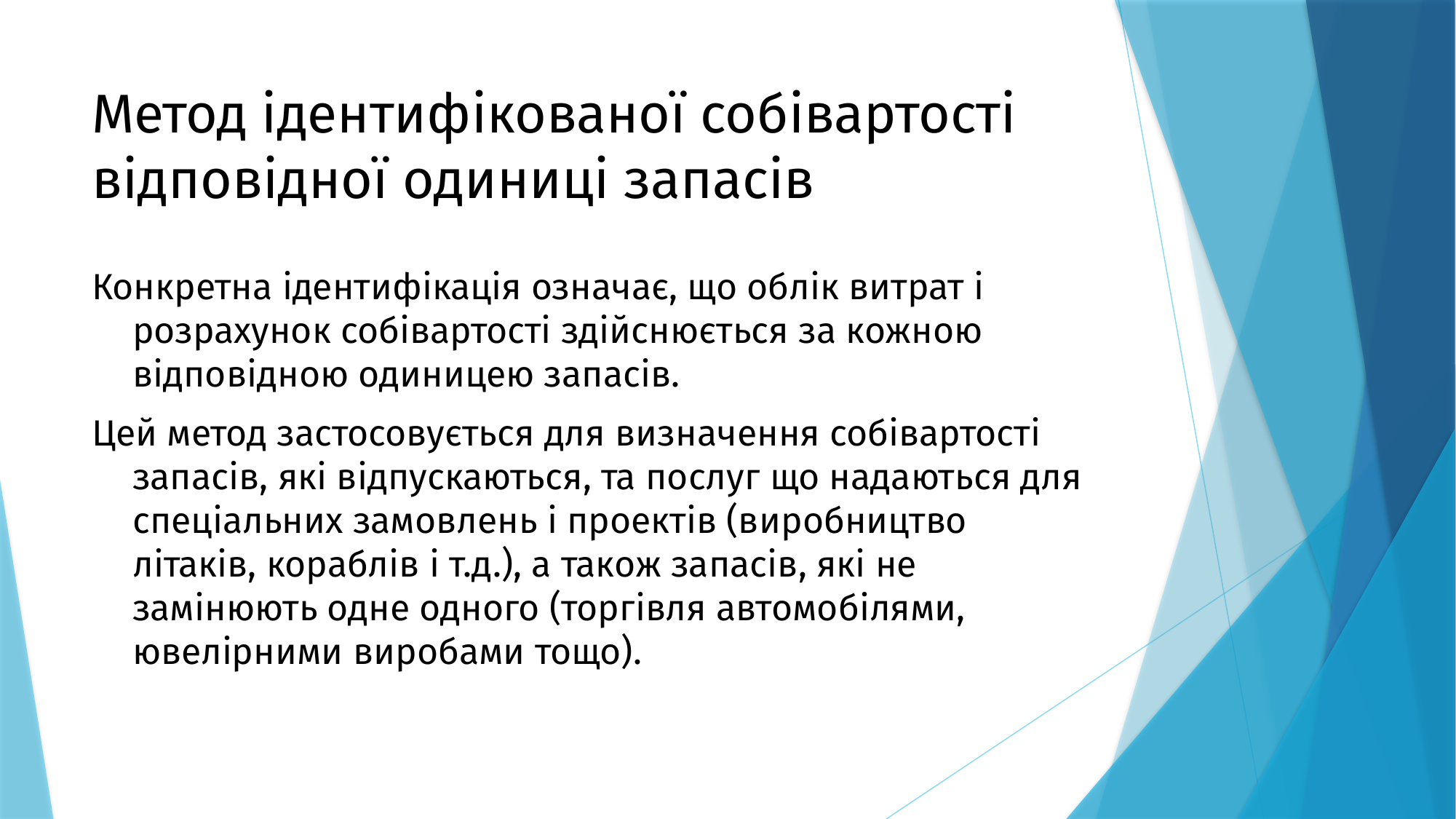

# Метод ідентифікованої собівартості відповідної одиниці запасів
Конкретна iдентифiкацiя означає, що облiк витрат i розрахунок собiвартостi здiйснюється за кожною відповiдною одиницею запасiв.
Цей метод застосовується для визначення собiвартостi запасiв, якi вiдпускаються, та послуг що надаються для спецiальних замовлень і проектів (виробництво лiтакiв, кораблiв і т.д.), а також запасiв, якi не замiнюють одне одного (торгiвля автомобiлями, ювелiрними виробами тощо).